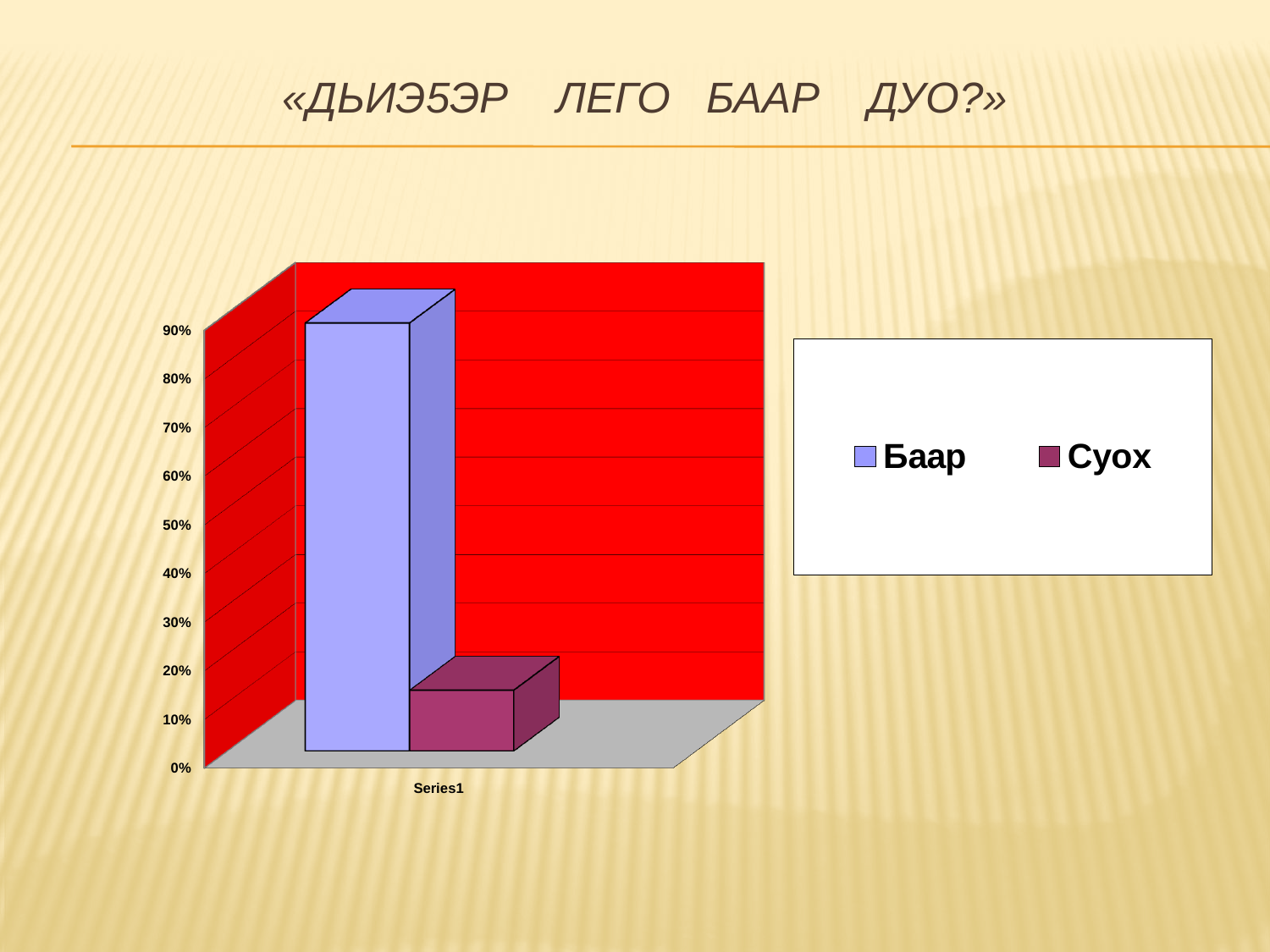

# «Дьиэ5эр    ЛЕГО   баар    дуо?»

[unsupported chart]